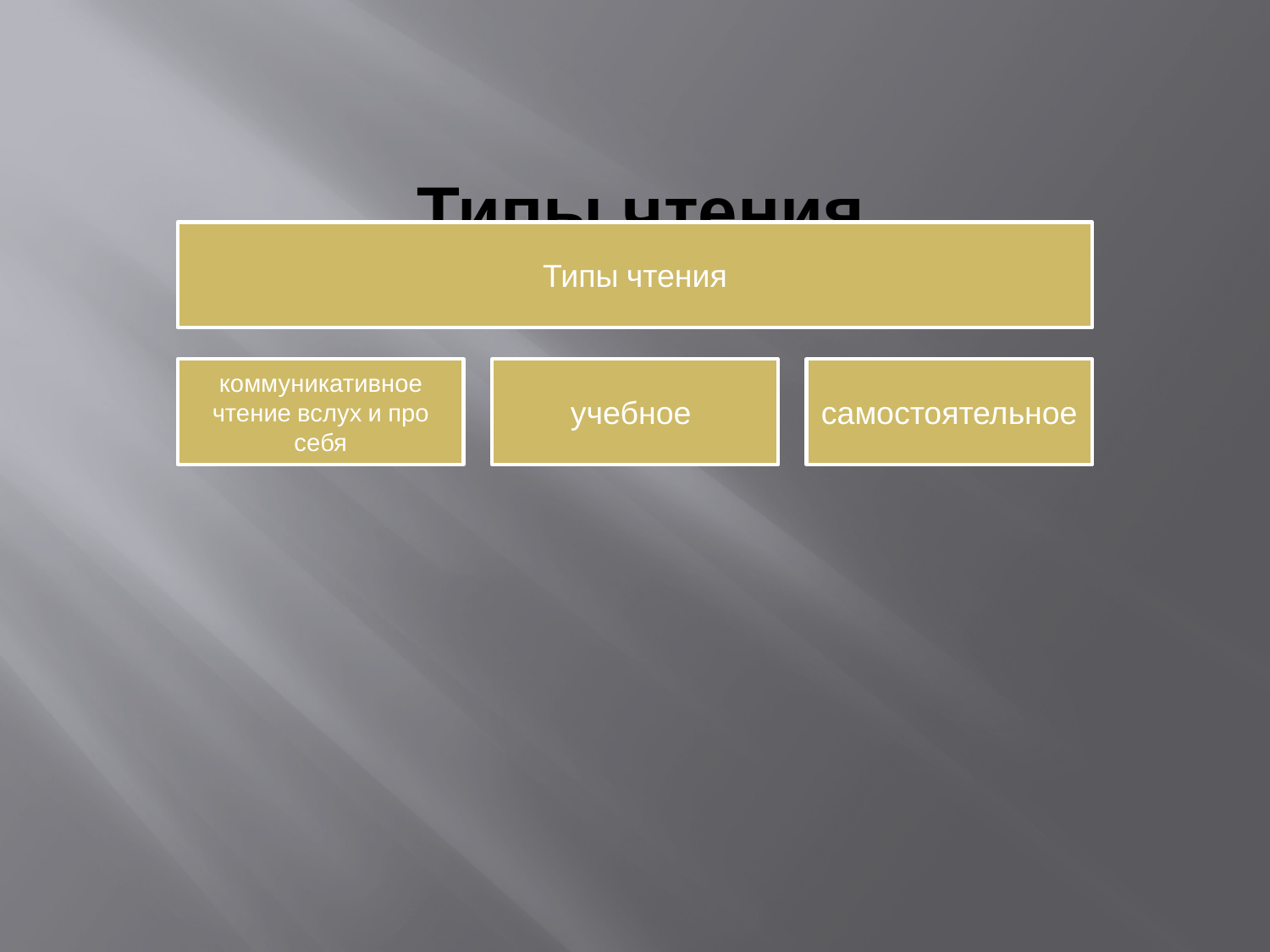

# Типы чтения
Типы чтения
коммуникативное чтение вслух и про себя
учебное
самостоятельное